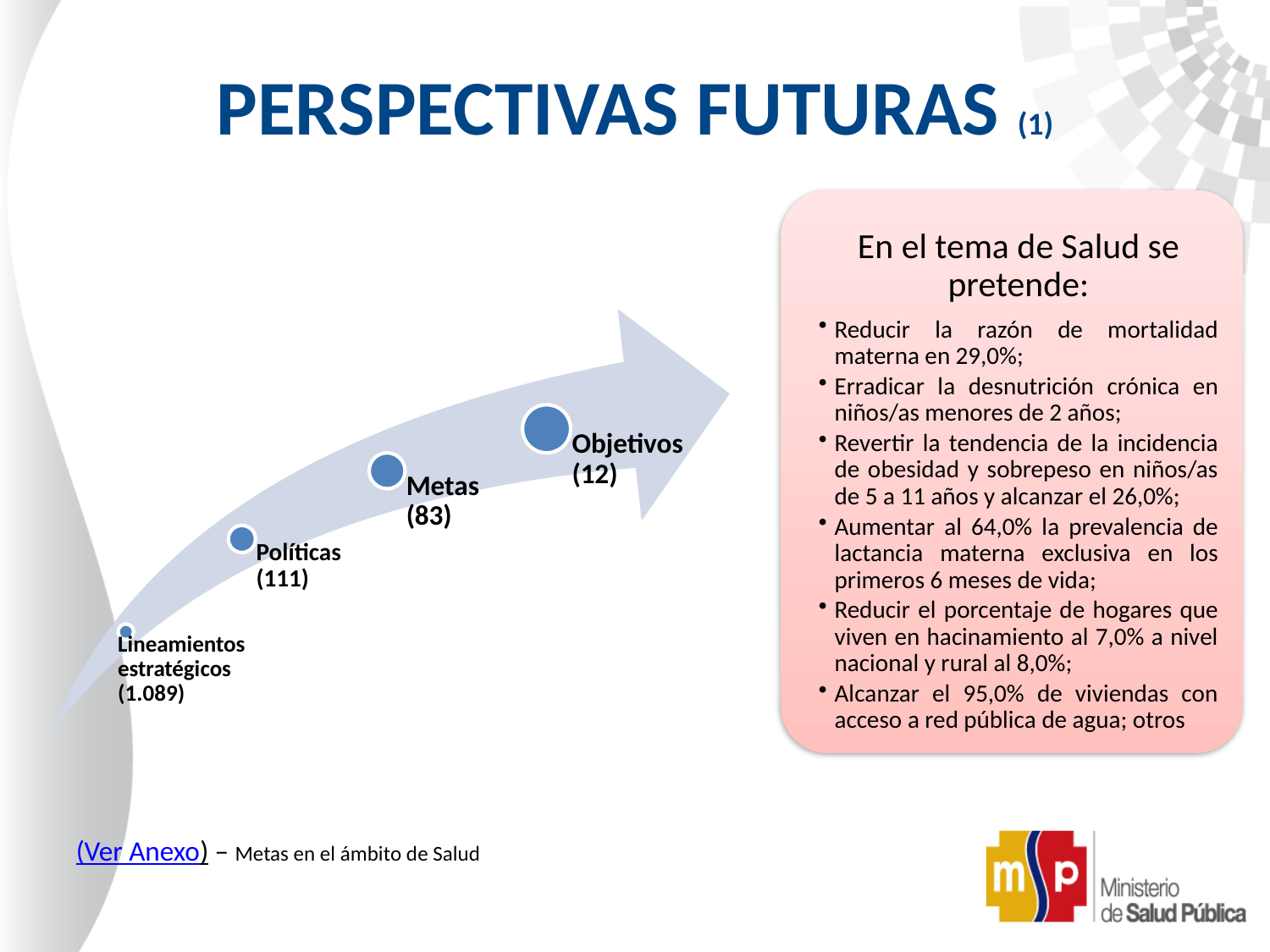

# PERSPECTIVAS FUTURAS (1)

(Ver Anexo) – Metas en el ámbito de Salud

En el tema de Salud se pretende:
Reducir la razón de mortalidad materna en 29,0%;
Erradicar la desnutrición crónica en niños/as menores de 2 años;
Revertir la tendencia de la incidencia de obesidad y sobrepeso en niños/as de 5 a 11 años y alcanzar el 26,0%;
Aumentar al 64,0% la prevalencia de lactancia materna exclusiva en los primeros 6 meses de vida;
Reducir el porcentaje de hogares que viven en hacinamiento al 7,0% a nivel nacional y rural al 8,0%;
Alcanzar el 95,0% de viviendas con acceso a red pública de agua; otros
Lineamientos estratégicos (1.089)
Políticas (111)
Metas (83)
Objetivos (12)